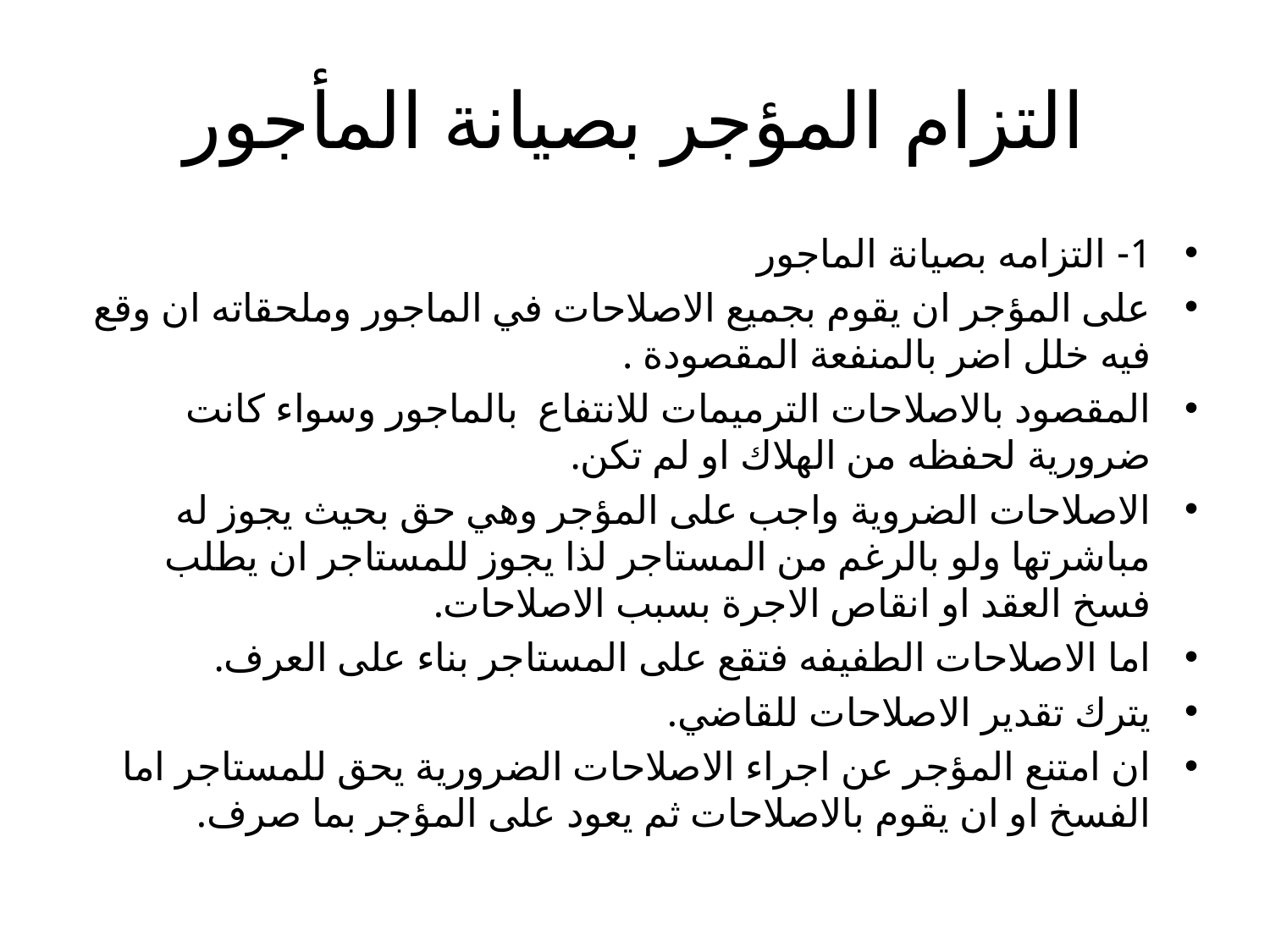

# التزام المؤجر بصيانة المأجور
1- التزامه بصيانة الماجور
على المؤجر ان يقوم بجميع الاصلاحات في الماجور وملحقاته ان وقع فيه خلل اضر بالمنفعة المقصودة .
المقصود بالاصلاحات الترميمات للانتفاع  بالماجور وسواء كانت ضرورية لحفظه من الهلاك او لم تكن.
الاصلاحات الضروية واجب على المؤجر وهي حق بحيث يجوز له مباشرتها ولو بالرغم من المستاجر لذا يجوز للمستاجر ان يطلب فسخ العقد او انقاص الاجرة بسبب الاصلاحات.
اما الاصلاحات الطفيفه فتقع على المستاجر بناء على العرف.
يترك تقدير الاصلاحات للقاضي.
ان امتنع المؤجر عن اجراء الاصلاحات الضرورية يحق للمستاجر اما الفسخ او ان يقوم بالاصلاحات ثم يعود على المؤجر بما صرف.